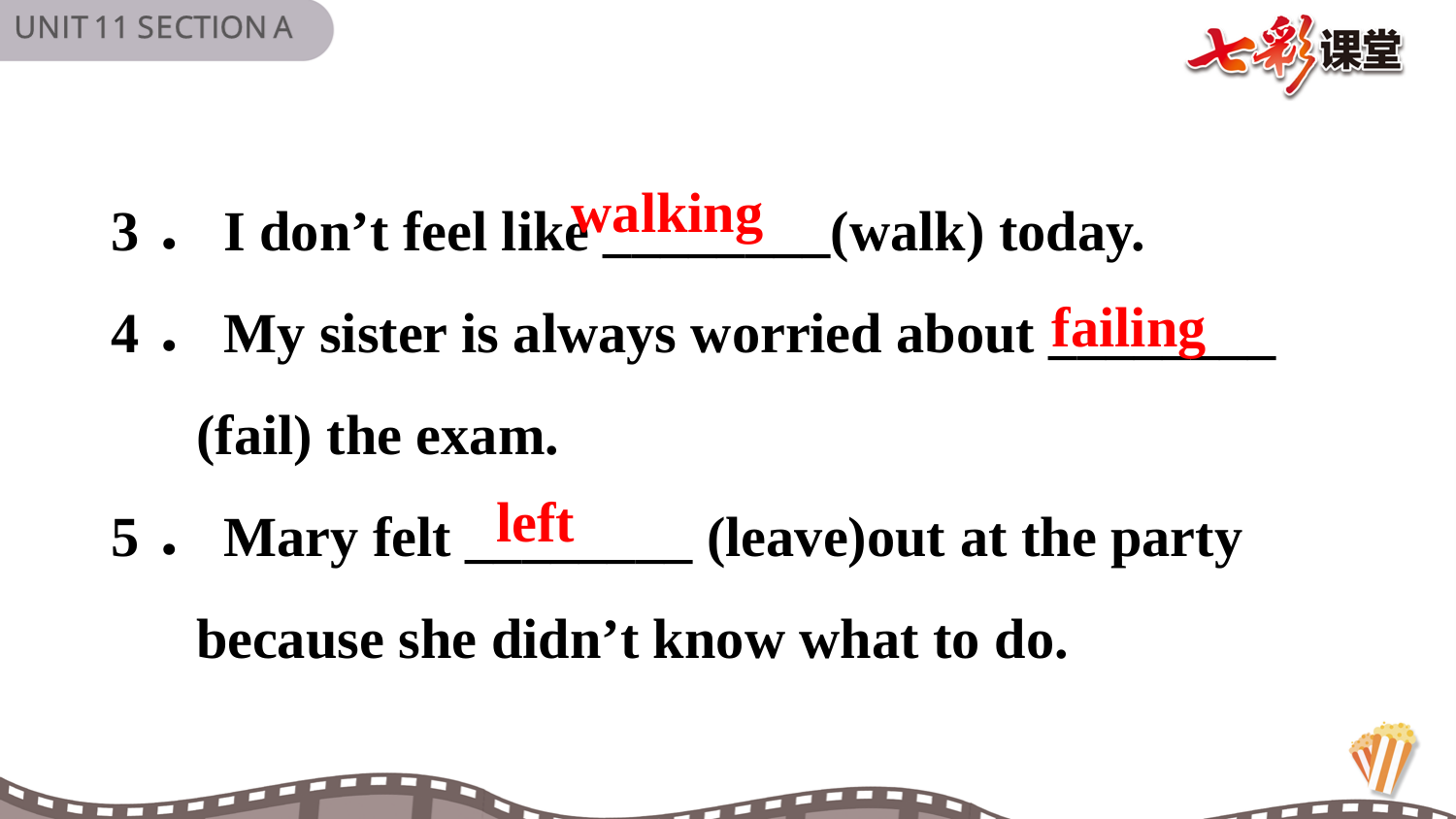

3．I don’t feel like ________(walk) today.
4．My sister is always worried about ________
      (fail) the exam.
5．Mary felt ________ (leave)out at the party
      because she didn’t know what to do.
walking
failing
left